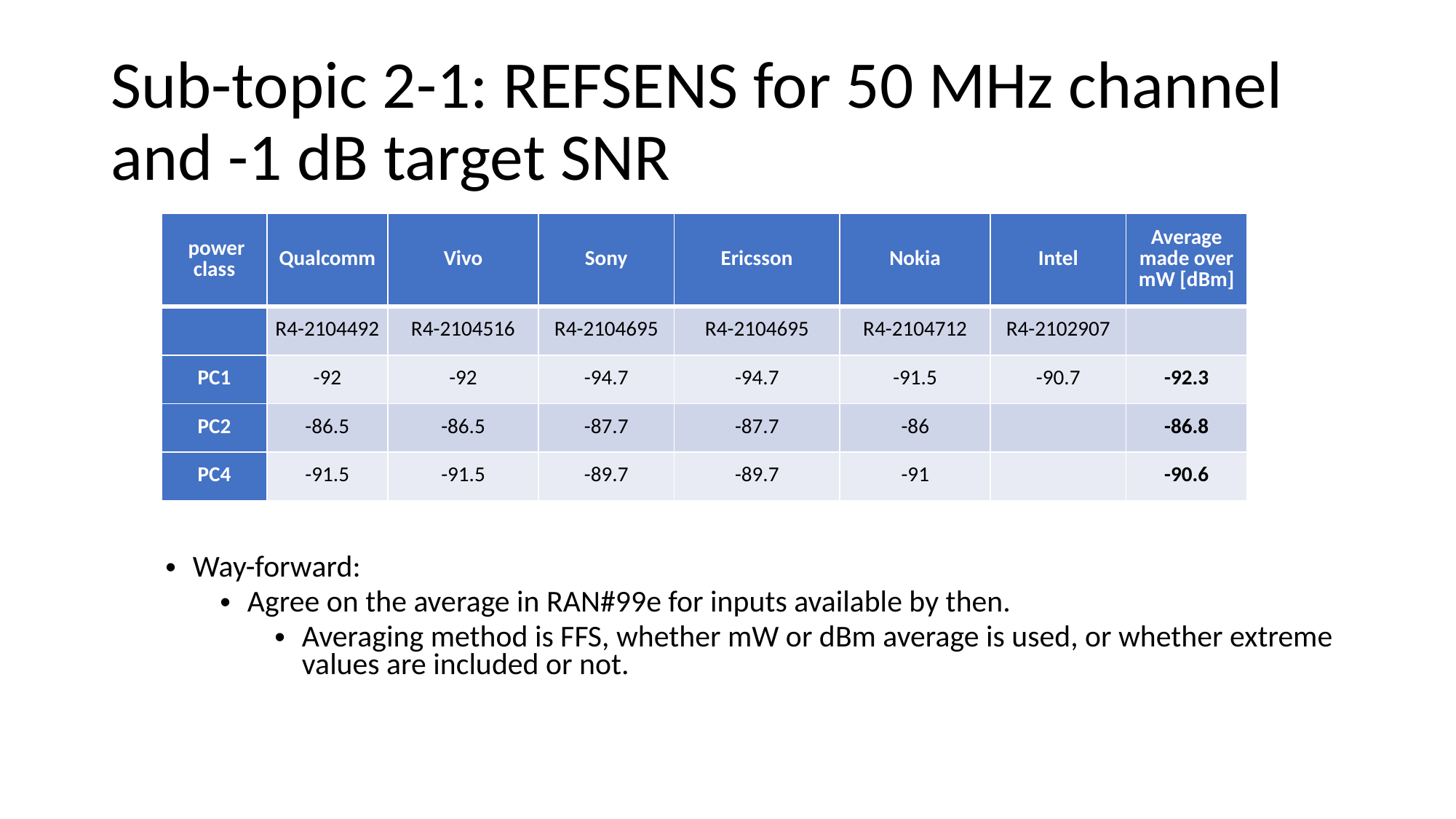

# Sub-topic 2-1: REFSENS for 50 MHz channel and -1 dB target SNR
| power class | Qualcomm | Vivo | Sony | Ericsson | Nokia | Intel | Average made over mW [dBm] |
| --- | --- | --- | --- | --- | --- | --- | --- |
|  | R4-2104492 | R4-2104516 | R4-2104695 | R4-2104695 | R4-2104712 | R4-2102907 |  |
| PC1 | -92 | -92 | -94.7 | -94.7 | -91.5 | -90.7 | -92.3 |
| PC2 | -86.5 | -86.5 | -87.7 | -87.7 | -86 |  | -86.8 |
| PC4 | -91.5 | -91.5 | -89.7 | -89.7 | -91 |  | -90.6 |
Way-forward:
Agree on the average in RAN#99e for inputs available by then.
Averaging method is FFS, whether mW or dBm average is used, or whether extreme values are included or not.